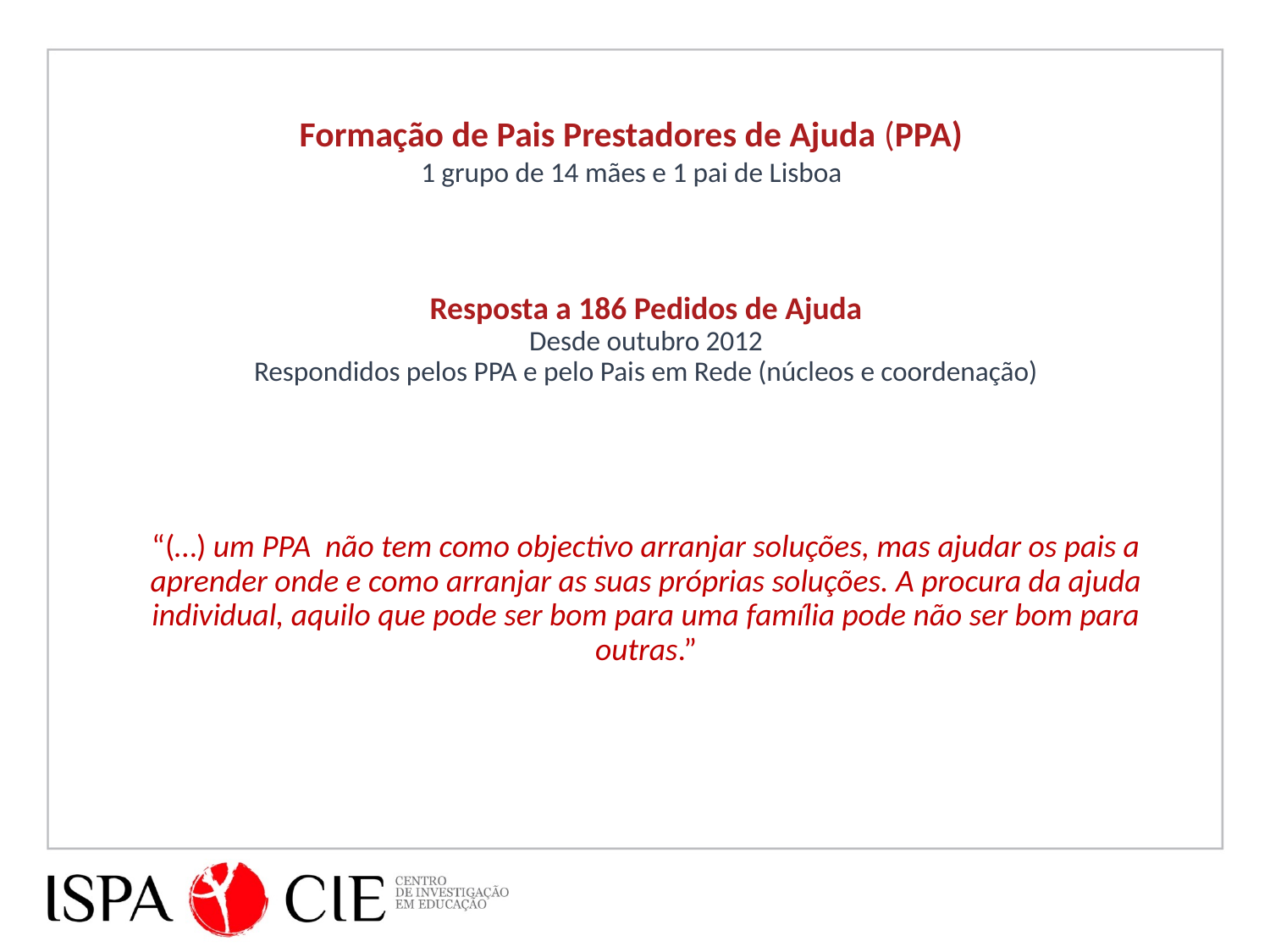

Formação de Pais Prestadores de Ajuda (PPA)
1 grupo de 14 mães e 1 pai de Lisboa
Resposta a 186 Pedidos de Ajuda
Desde outubro 2012
Respondidos pelos PPA e pelo Pais em Rede (núcleos e coordenação)

“(…) um PPA  não tem como objectivo arranjar soluções, mas ajudar os pais a aprender onde e como arranjar as suas próprias soluções. A procura da ajuda individual, aquilo que pode ser bom para uma família pode não ser bom para outras.”